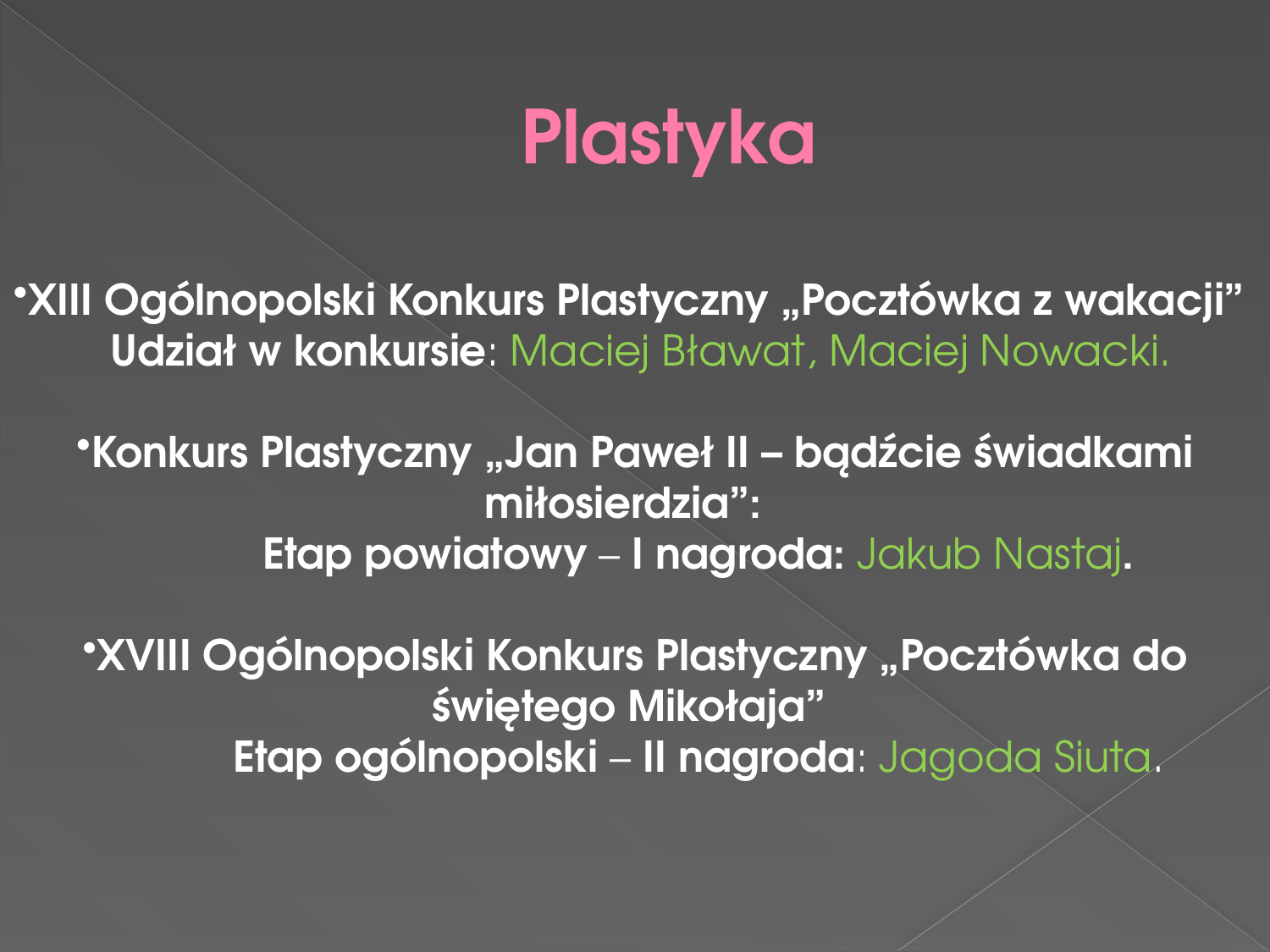

# Plastyka
XIII Ogólnopolski Konkurs Plastyczny „Pocztówka z wakacji”
 Udział w konkursie: Maciej Bławat, Maciej Nowacki.

Konkurs Plastyczny „Jan Paweł II – bądźcie świadkami miłosierdzia”:
	Etap powiatowy – I nagroda: Jakub Nastaj.

XVIII Ogólnopolski Konkurs Plastyczny „Pocztówka do świętego Mikołaja”
	Etap ogólnopolski – II nagroda: Jagoda Siuta.